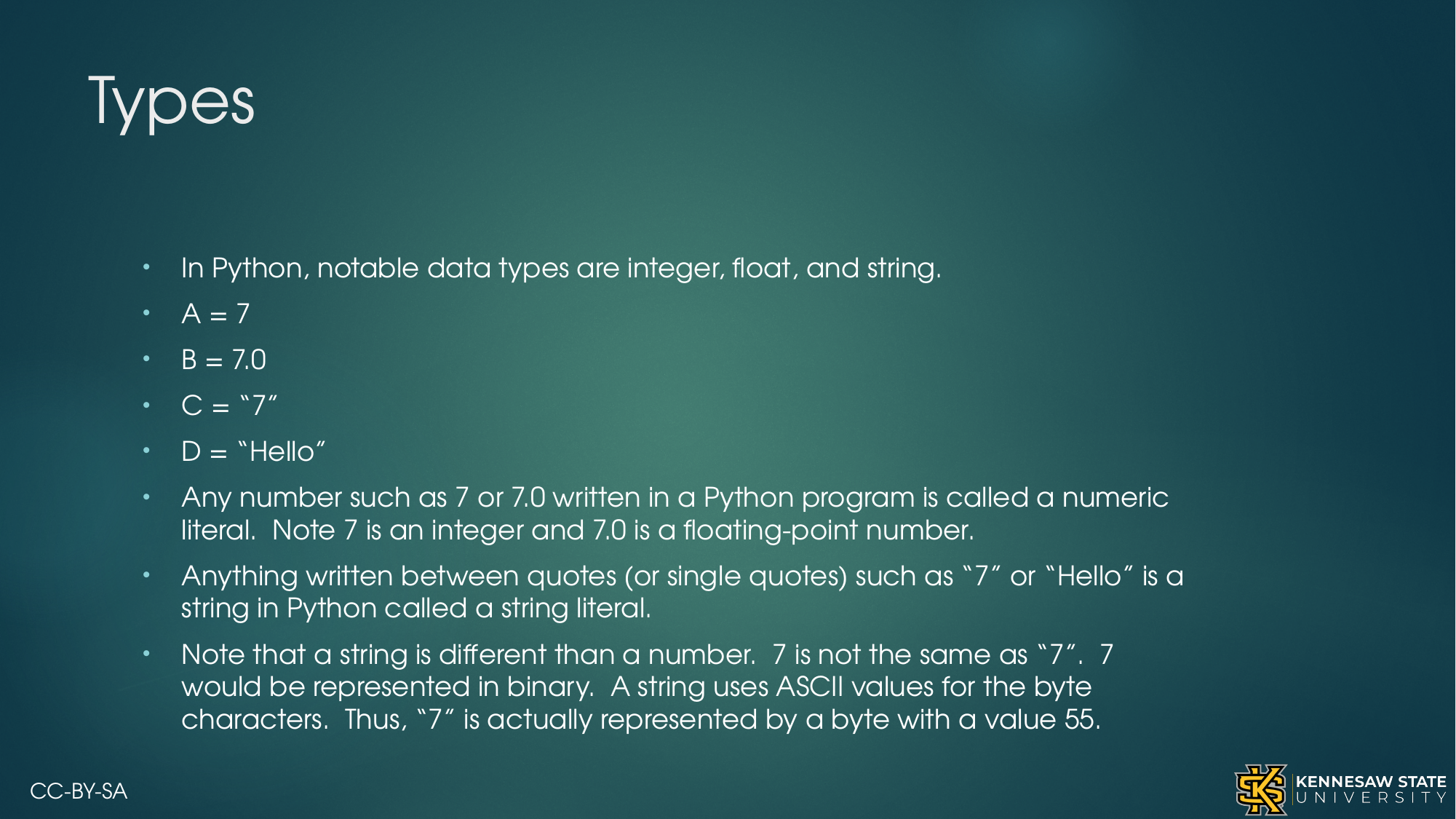

# Types
In Python, notable data types are integer, float, and string.
A = 7
B = 7.0
C = “7”
D = “Hello”
Any number such as 7 or 7.0 written in a Python program is called a numeric literal.  Note 7 is an integer and 7.0 is a floating-point number.
Anything written between quotes (or single quotes) such as “7” or “Hello” is a string in Python called a string literal.
Note that a string is different than a number.  7 is not the same as “7”.  7 would be represented in binary.  A string uses ASCII values for the byte characters.  Thus, “7” is actually represented by a byte with a value 55.